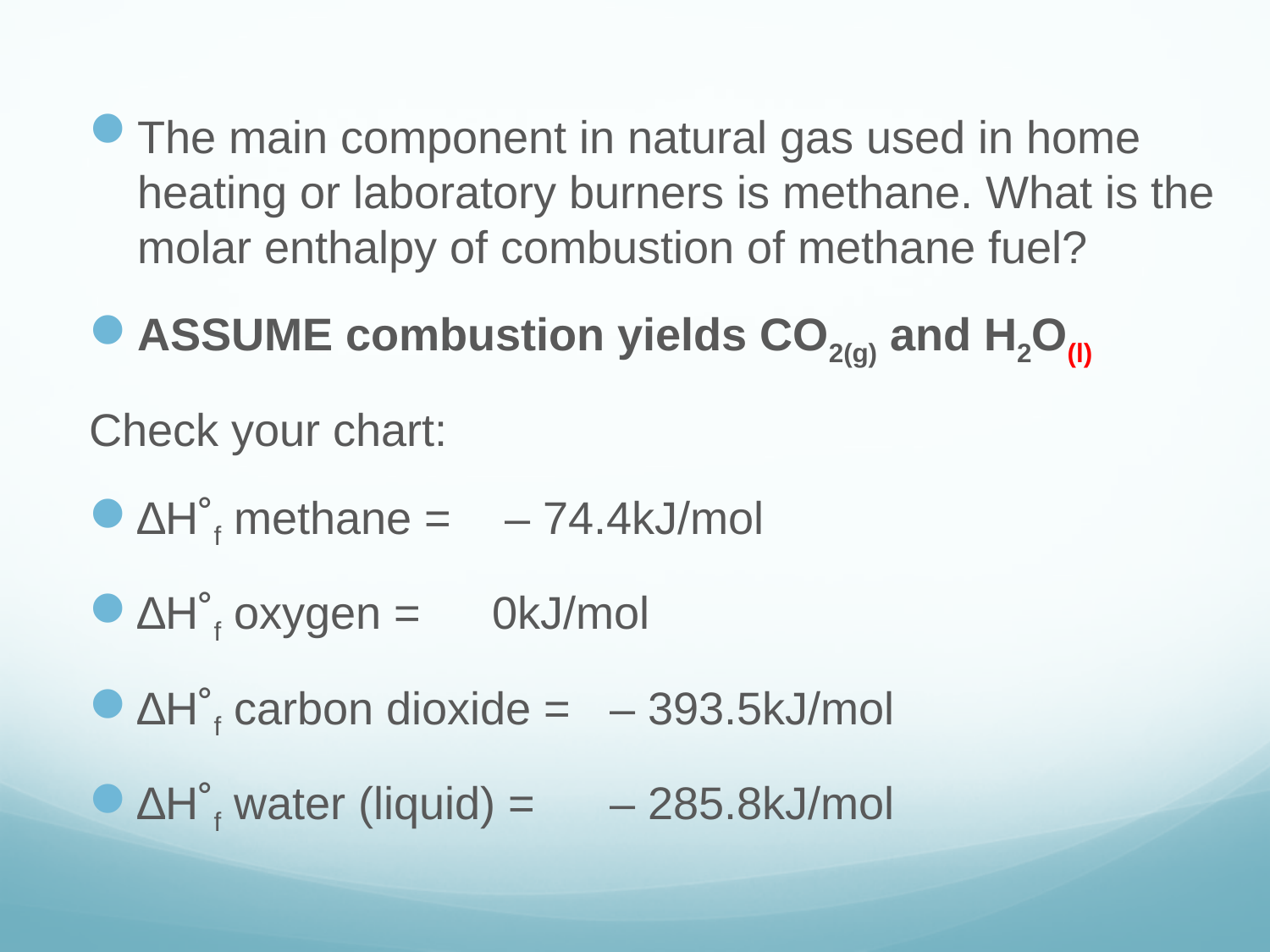

The main component in natural gas used in home heating or laboratory burners is methane. What is the molar enthalpy of combustion of methane fuel?
ASSUME combustion yields CO2(g) and H2O(l)
Check your chart:
∆H˚f methane =		 – 74.4kJ/mol
∆H˚f oxygen = 				0kJ/mol
∆H˚f carbon dioxide = 	– 393.5kJ/mol
∆H˚f water (liquid) = 		– 285.8kJ/mol